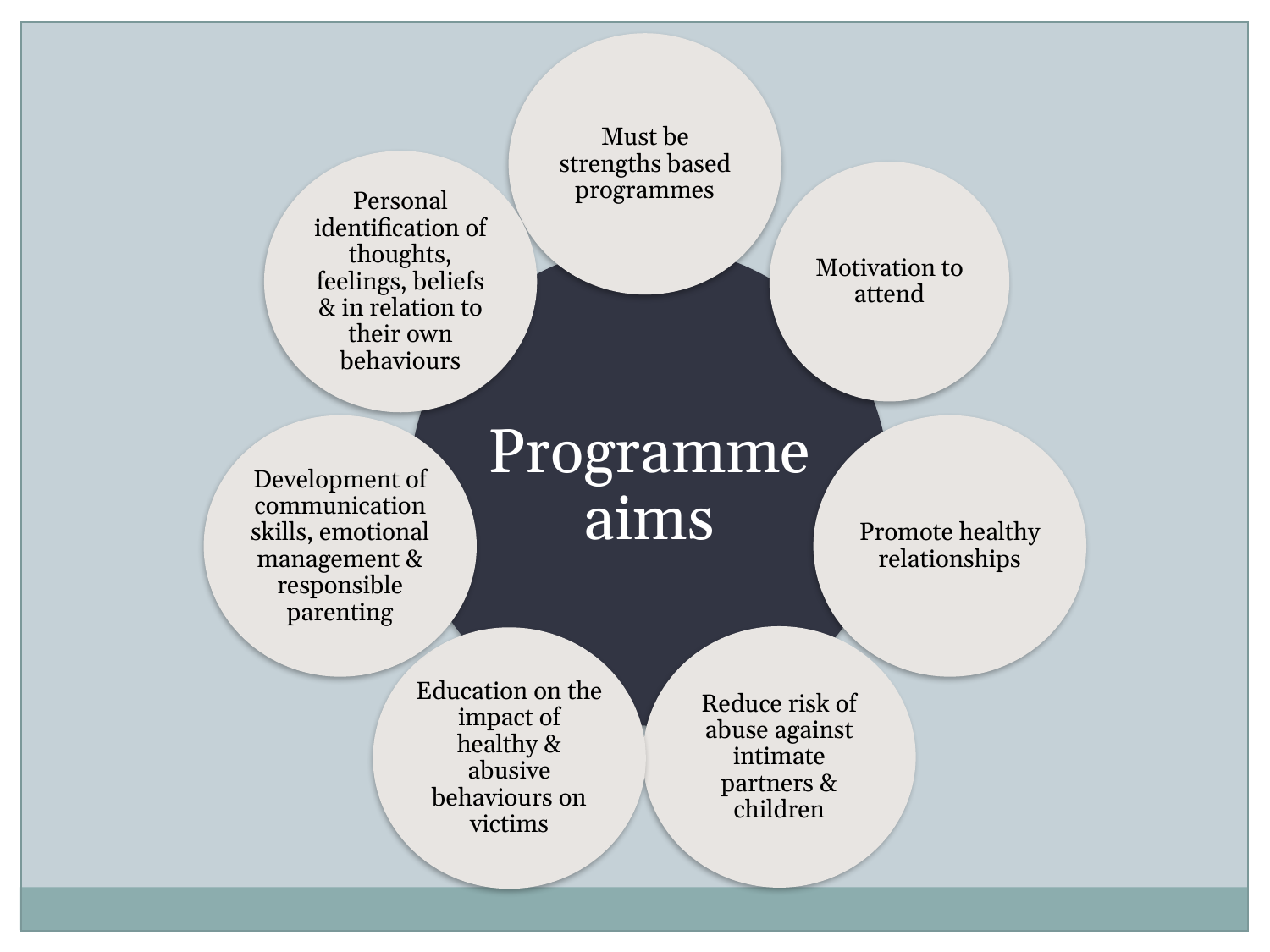

Programme aims
Must be strengths based programmes
Motivation to attend
Promote healthy relationships
Reduce risk of abuse against intimate partners & children
Education on the impact of healthy & abusive behaviours on victims
Development of communication skills, emotional management & responsible parenting
Personal identification of thoughts, feelings, beliefs & in relation to their own behaviours